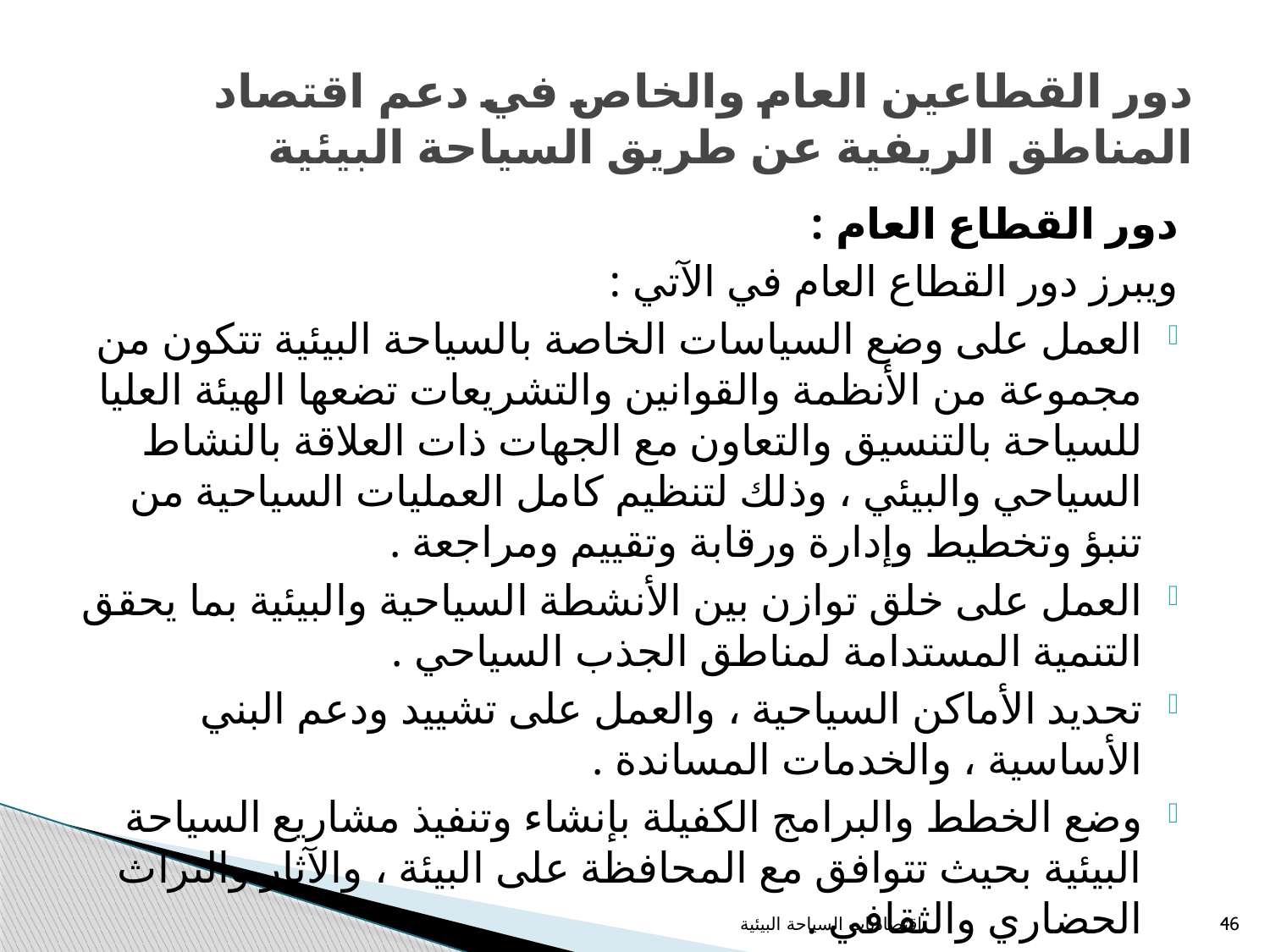

# دور القطاعين العام والخاص في دعم اقتصاد المناطق الريفية عن طريق السياحة البيئية
دور القطاع العام :
ويبرز دور القطاع العام في الآتي :
العمل على وضع السياسات الخاصة بالسياحة البيئية تتكون من مجموعة من الأنظمة والقوانين والتشريعات تضعها الهيئة العليا للسياحة بالتنسيق والتعاون مع الجهات ذات العلاقة بالنشاط السياحي والبيئي ، وذلك لتنظيم كامل العمليات السياحية من تنبؤ وتخطيط وإدارة ورقابة وتقييم ومراجعة .
العمل على خلق توازن بين الأنشطة السياحية والبيئية بما يحقق التنمية المستدامة لمناطق الجذب السياحي .
تحديد الأماكن السياحية ، والعمل على تشييد ودعم البني الأساسية ، والخدمات المساندة .
وضع الخطط والبرامج الكفيلة بإنشاء وتنفيذ مشاريع السياحة البيئية بحيث تتوافق مع المحافظة على البيئة ، والآثار والتراث الحضاري والثقافي .

اقتصاديات السياحة البيئية
46